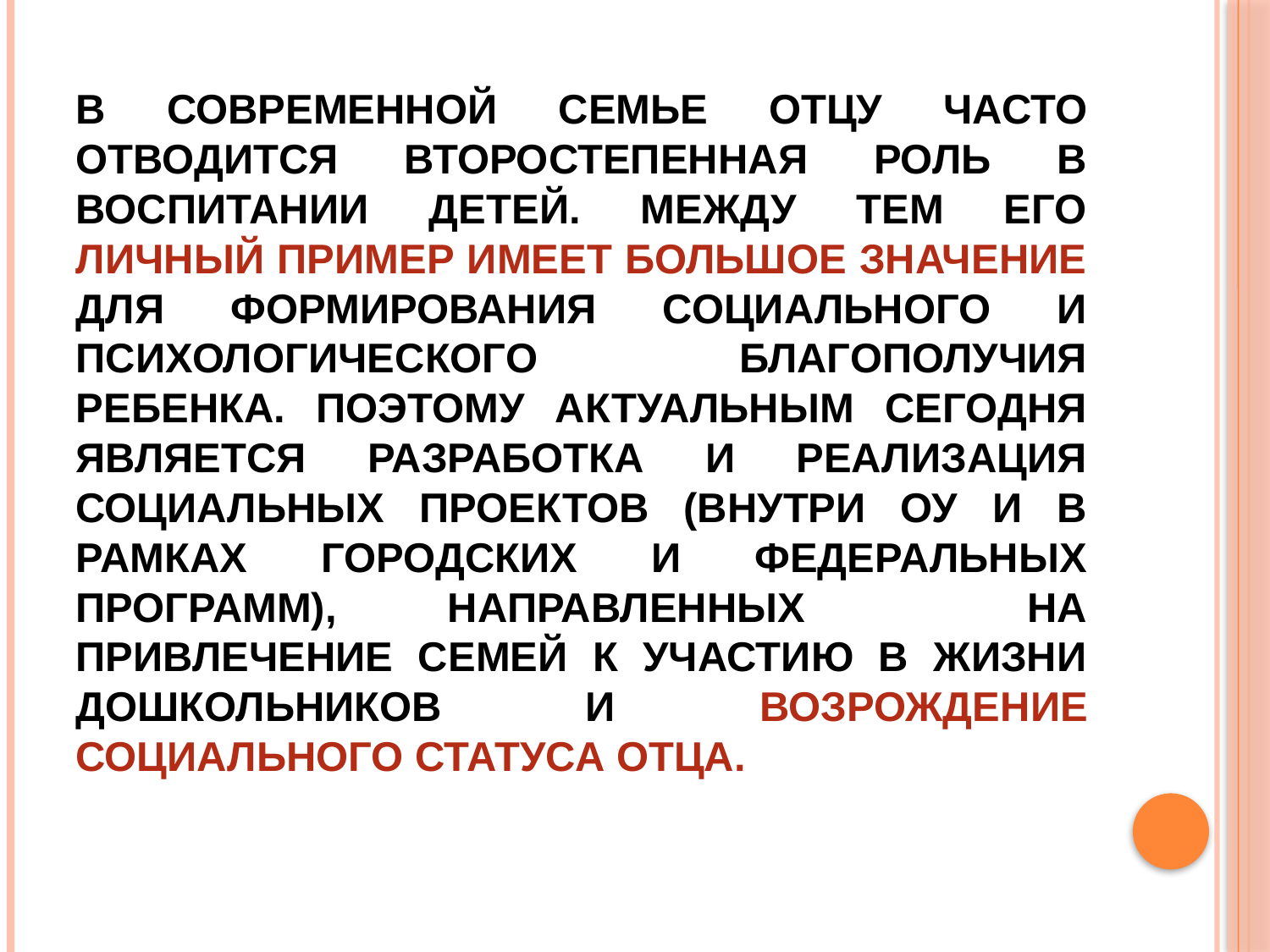

# В современной семье отцу часто отводится второстепенная роль в воспитании детей. Между тем его личный пример имеет большое значение для формирования социального и психологического благополучия ребенка. Поэтому актуальным сегодня является разработка и реализация социальных проектов (внутри ОУ и в рамках городских и федеральных программ), направленных  на привлечение семей к участию в жизни дошкольников и возрождение социального статуса отца.